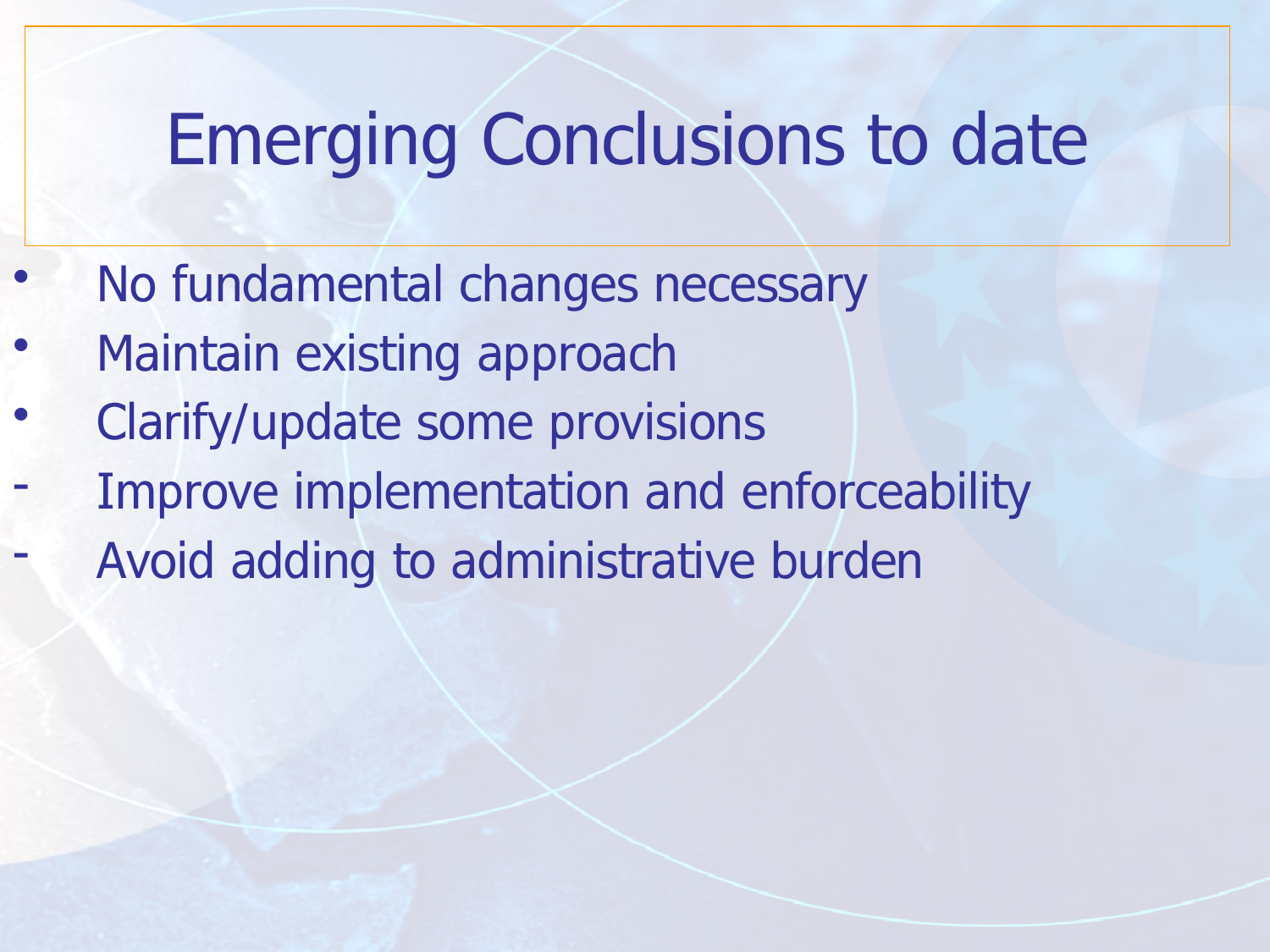

Emerging Conclusions to date
No fundamental changes necessary
Maintain existing approach
Clarify/update some provisions
Improve implementation and enforceability
Avoid adding to administrative burden